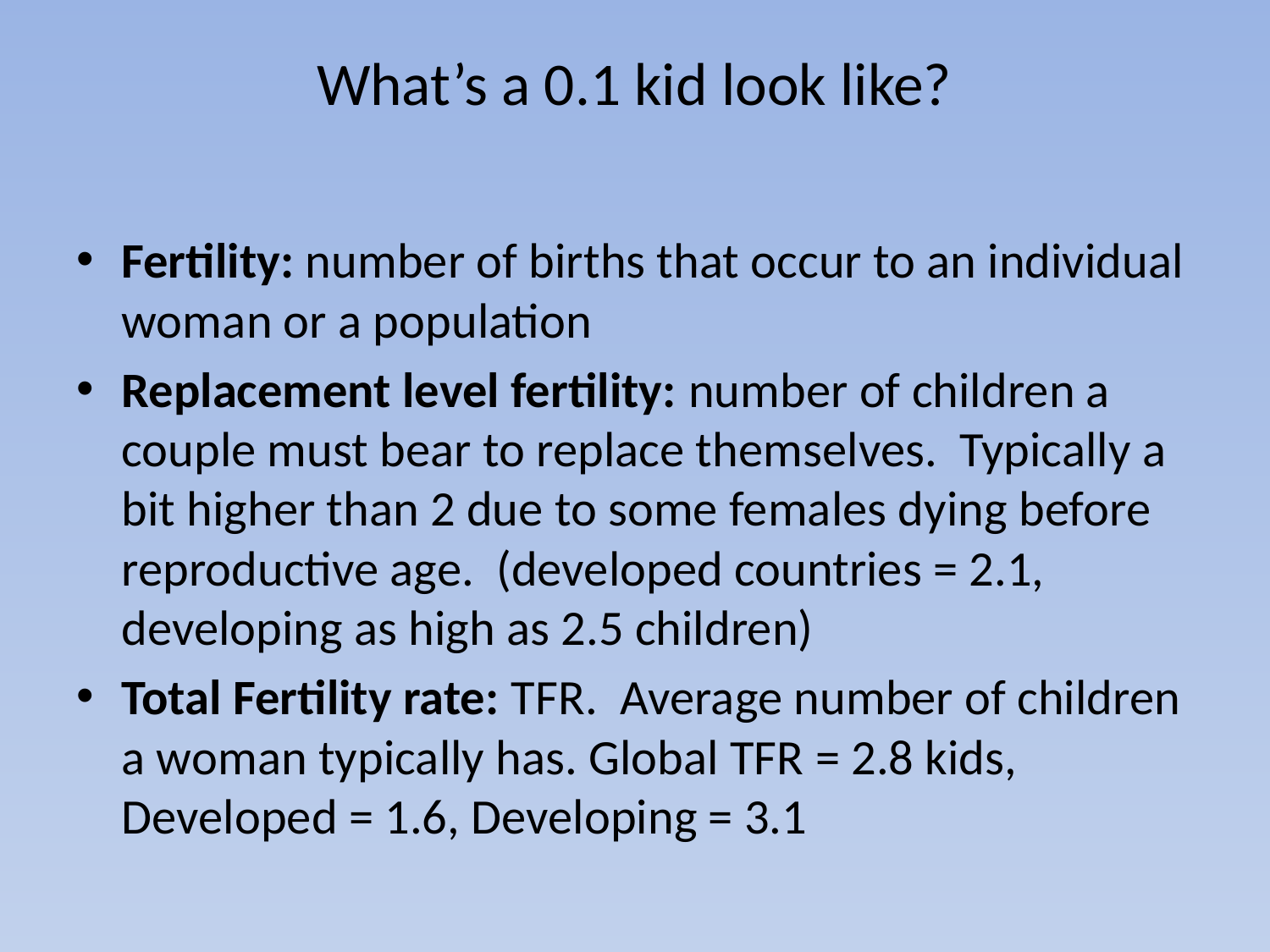

# What’s a 0.1 kid look like?
Fertility: number of births that occur to an individual woman or a population
Replacement level fertility: number of children a couple must bear to replace themselves.  Typically a bit higher than 2 due to some females dying before reproductive age.  (developed countries = 2.1, developing as high as 2.5 children)
Total Fertility rate: TFR.  Average number of children a woman typically has. Global TFR = 2.8 kids, Developed = 1.6, Developing = 3.1